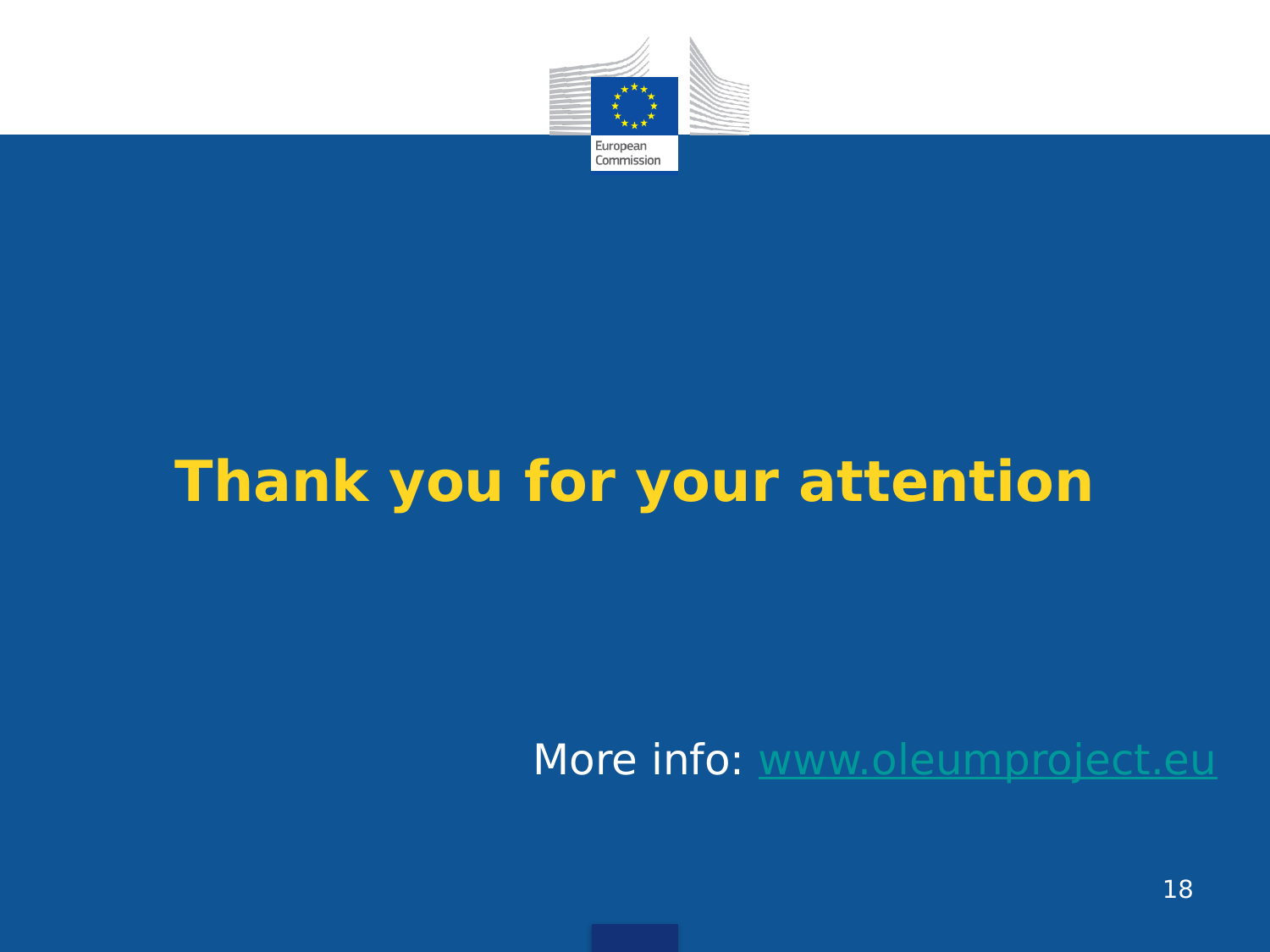

# Thank you for your attention
More info: www.oleumproject.eu

18